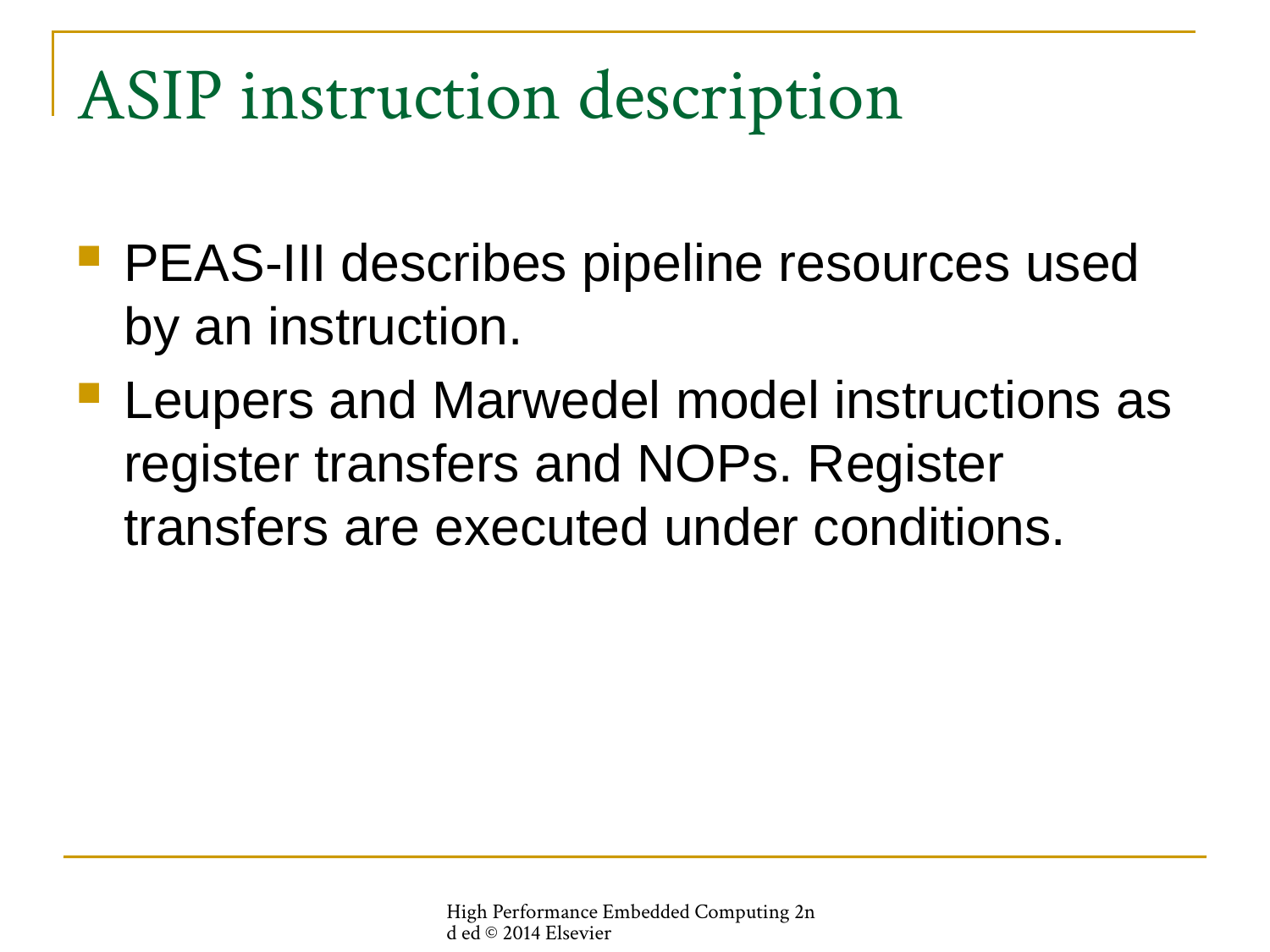

# ASIP instruction description
PEAS-III describes pipeline resources used by an instruction.
Leupers and Marwedel model instructions as register transfers and NOPs. Register transfers are executed under conditions.
High Performance Embedded Computing 2nd ed © 2014 Elsevier